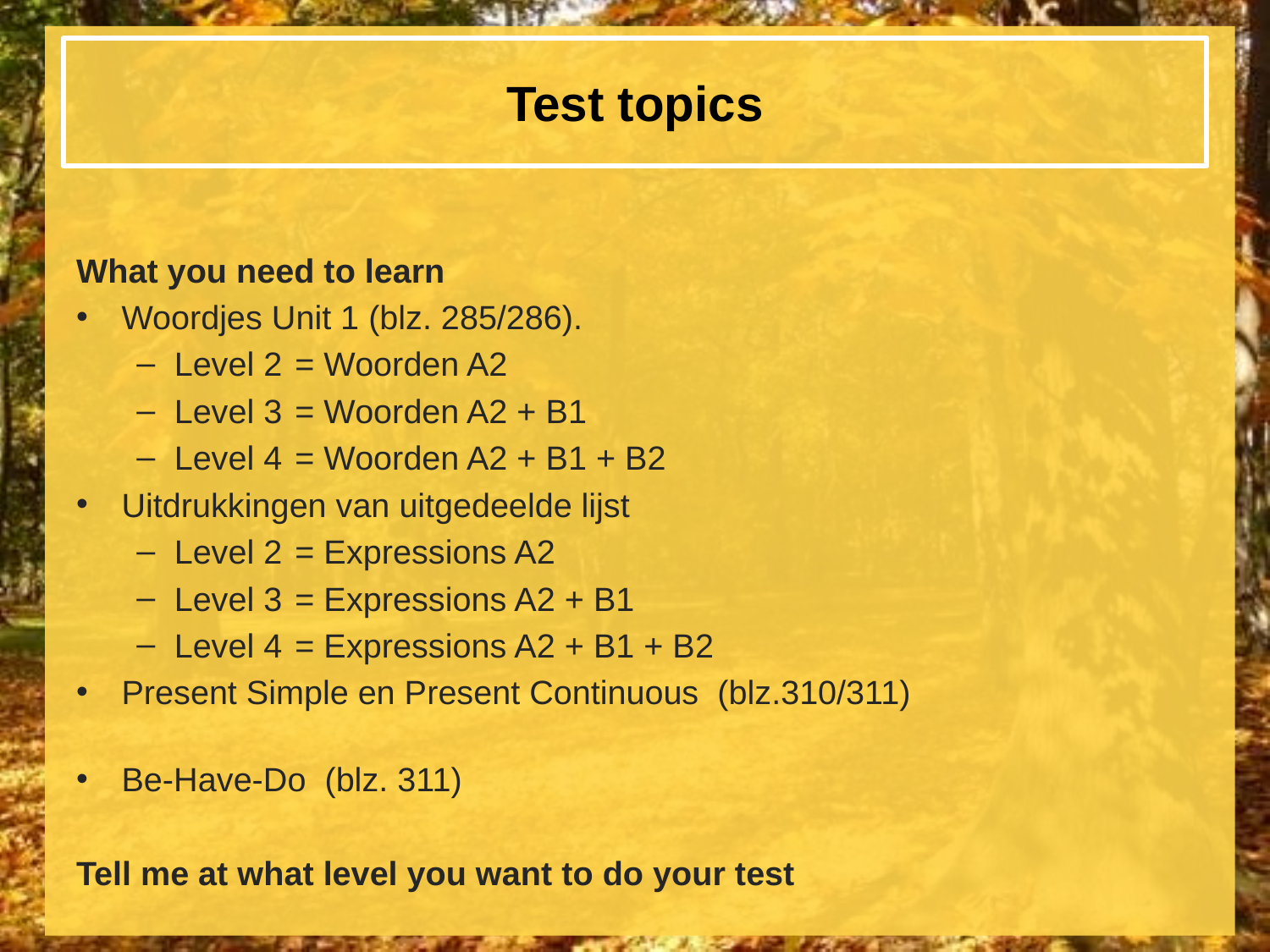

# Test topics

What you need to learn
Woordjes Unit 1 (blz. 285/286).
Level 2	= Woorden A2
Level 3	= Woorden A2 + B1
Level 4	= Woorden A2 + B1 + B2
Uitdrukkingen van uitgedeelde lijst
Level 2	= Expressions A2
Level 3	= Expressions A2 + B1
Level 4	= Expressions A2 + B1 + B2
Present Simple en Present Continuous  (blz.310/311)
Be-Have-Do  (blz. 311)

Tell me at what level you want to do your test